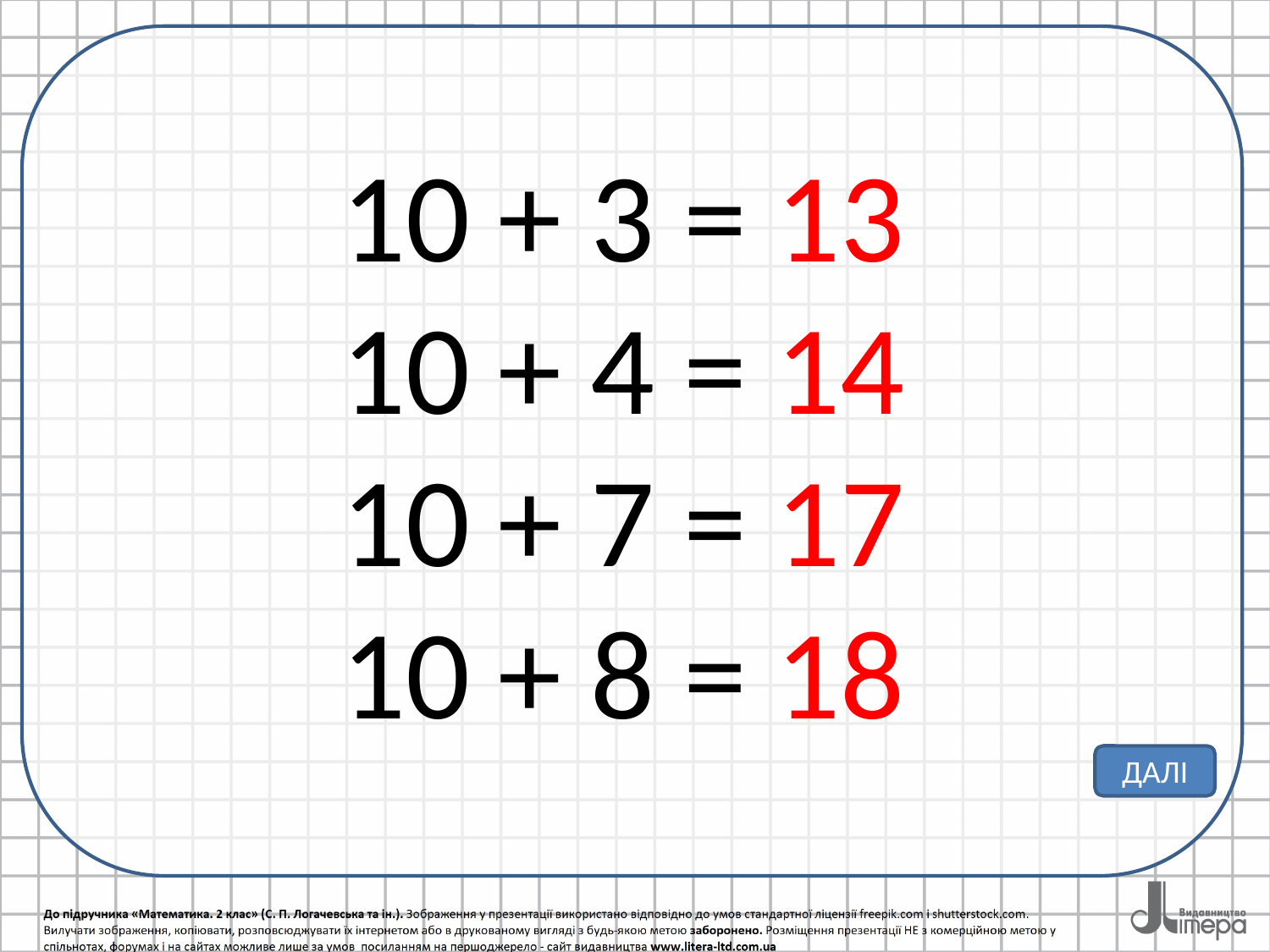

10 + 3 = 13
10 + 4 = 14
10 + 7 = 17
10 + 8 = 18

ДАЛІ